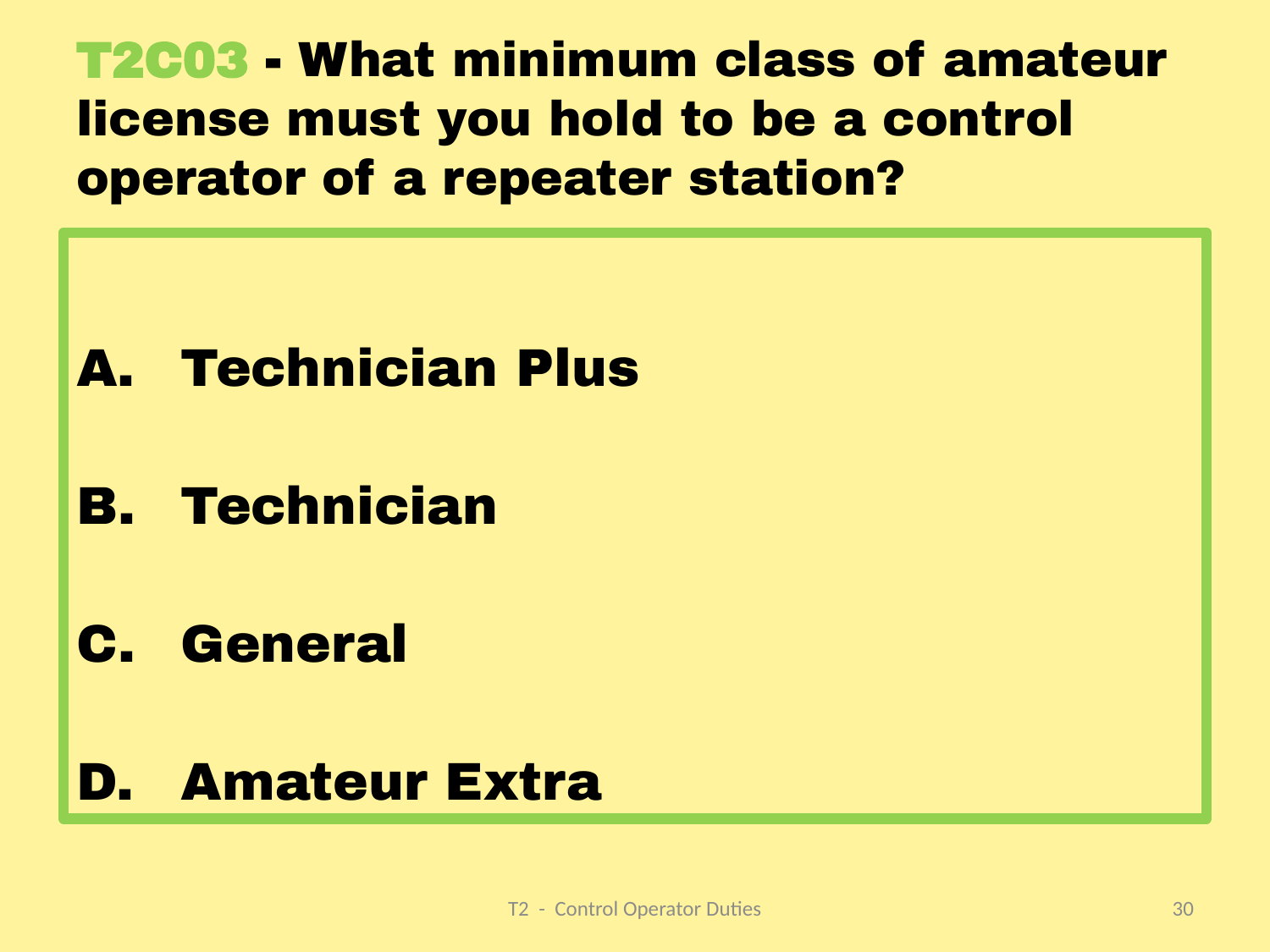

# T2C03 - What minimum class of amateur license must you hold to be a control operator of a repeater station?

Technician Plus
Technician
General
Amateur Extra

T2  -  Control Operator Duties
30